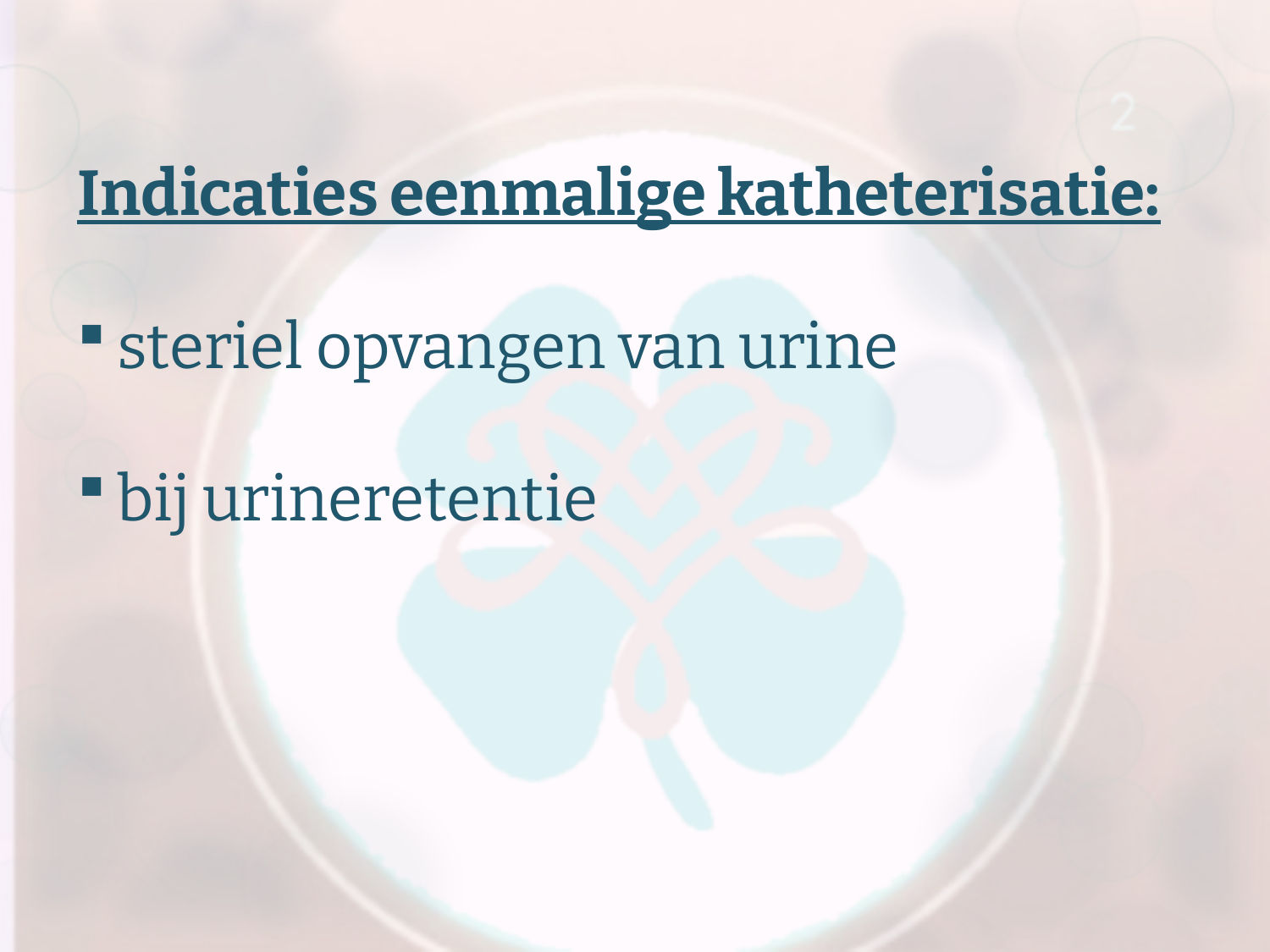

Indicaties eenmalige katheterisatie:

steriel opvangen van urine

bij urineretentie